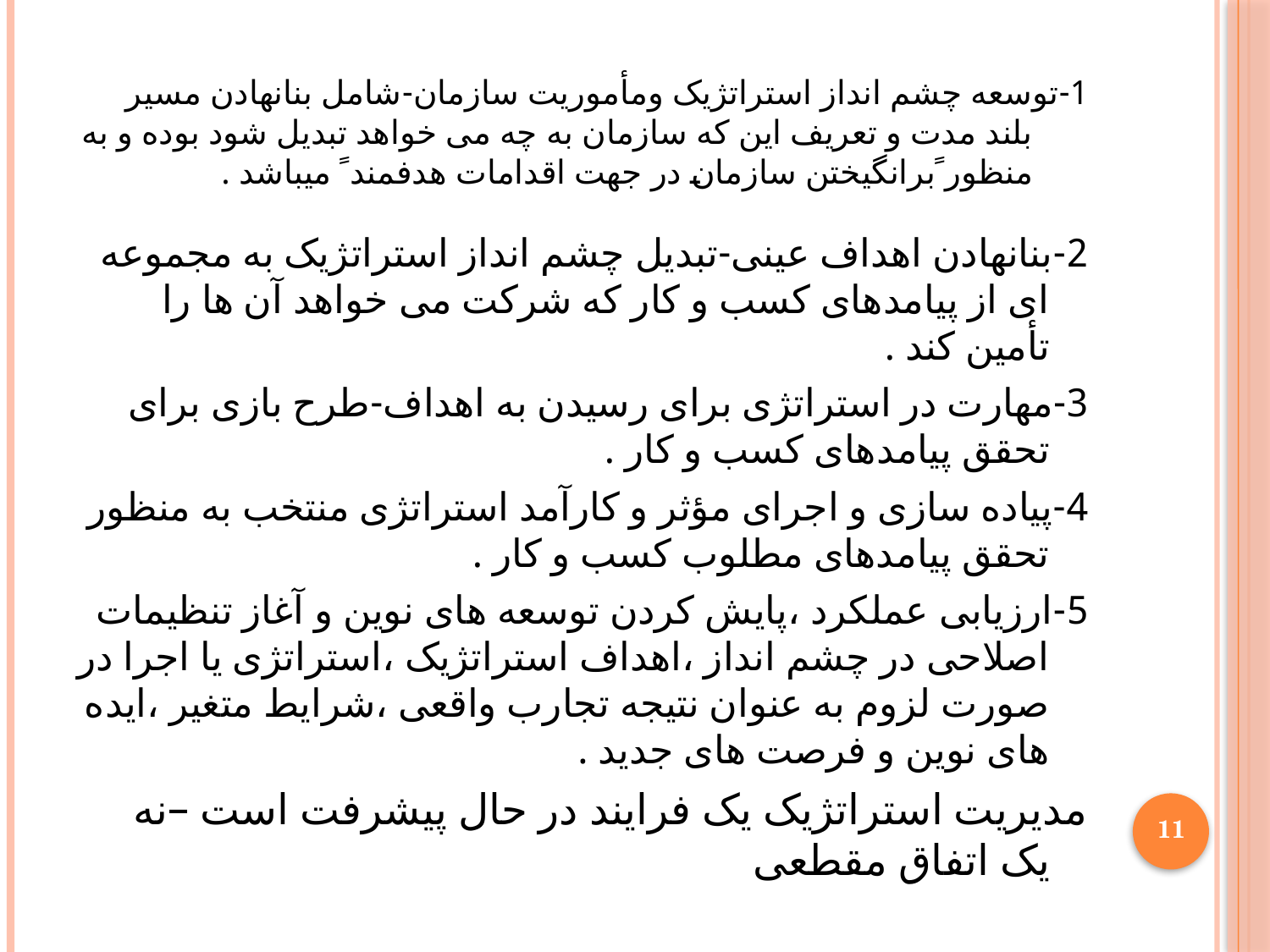

# 1-توسعه چشم انداز استراتژیک ومأموریت سازمان-شامل بنانهادن مسیر بلند مدت و تعریف این که سازمان به چه می خواهد تبدیل شود بوده و به منظور ًبرانگیختن سازمان در جهت اقدامات هدفمند ً میباشد .
2-بنانهادن اهداف عینی-تبدیل چشم انداز استراتژیک به مجموعه ای از پیامدهای کسب و کار که شرکت می خواهد آن ها را تأمین کند .
3-مهارت در استراتژی برای رسیدن به اهداف-طرح بازی برای تحقق پیامدهای کسب و کار .
4-پیاده سازی و اجرای مؤثر و کارآمد استراتژی منتخب به منظور تحقق پیامدهای مطلوب کسب و کار .
5-ارزیابی عملکرد ،پایش کردن توسعه های نوین و آغاز تنظیمات اصلاحی در چشم انداز ،اهداف استراتژیک ،استراتژی یا اجرا در صورت لزوم به عنوان نتیجه تجارب واقعی ،شرایط متغیر ،ایده های نوین و فرصت های جدید .
مدیریت استراتژیک یک فرایند در حال پیشرفت است –نه یک اتفاق مقطعی
11